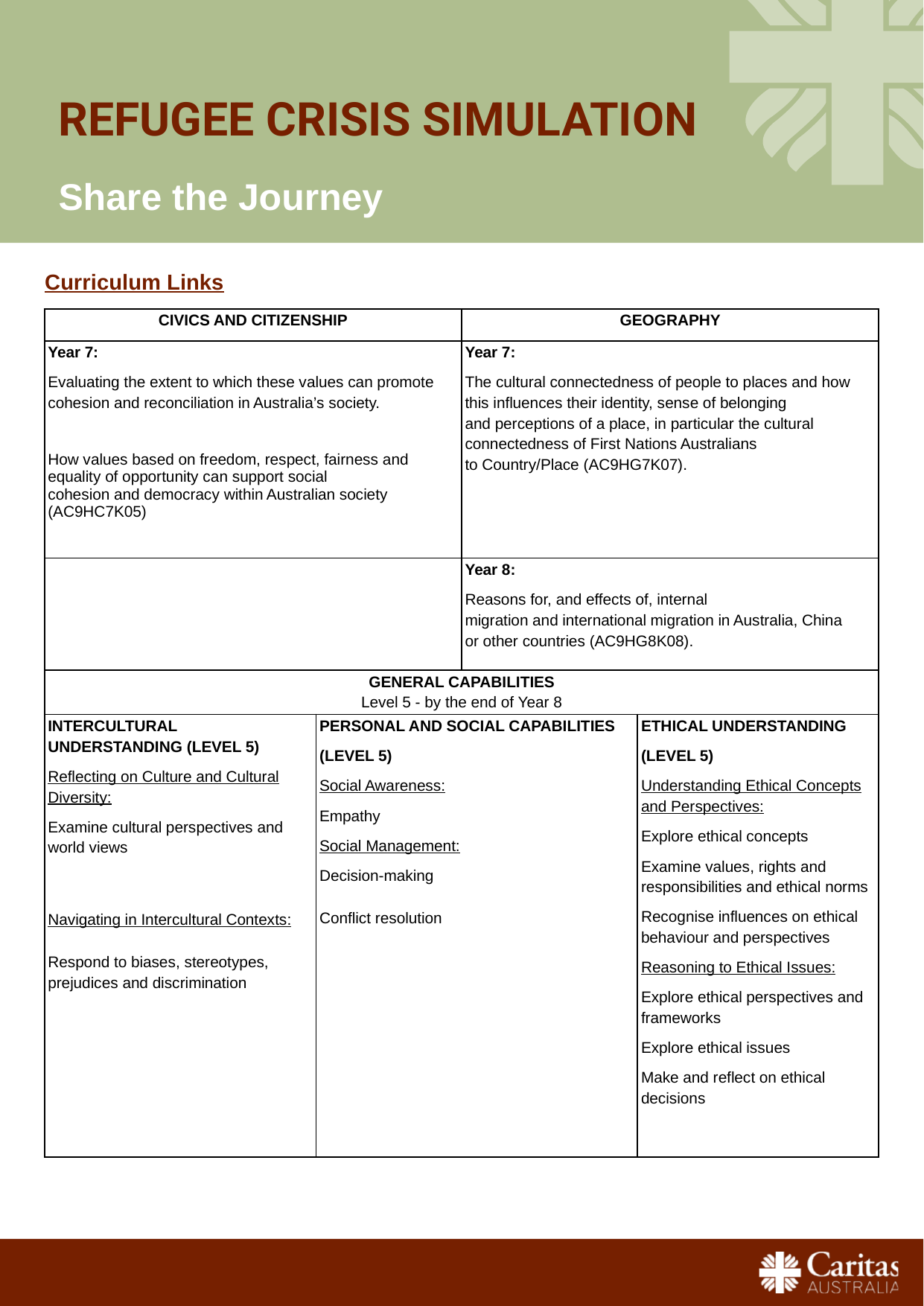

# Refugee crisis simulation
Share the Journey
Curriculum Links

| Civics and Citizenship |  | Geography |  |
| --- | --- | --- | --- |
| Year 7: Evaluating the extent to which these values can promote cohesion and reconciliation in Australia’s society.   How values based on freedom, respect, fairness and equality of opportunity can support social cohesion and democracy within Australian society (AC9HC7K05) |  | Year 7: The cultural connectedness of people to places and how this influences their identity, sense of belonging and perceptions of a place, in particular the cultural connectedness of First Nations Australians to Country/Place (AC9HG7K07). |  |
|  |  | Year 8: Reasons for, and effects of, internal migration and international migration in Australia, China or other countries (AC9HG8K08). |  |
| GENERAL CAPABILITIES Level 5 - by the end of Year 8 |  |  |  |
| Intercultural Understanding (Level 5) Reflecting on Culture and Cultural Diversity: Examine cultural perspectives and world views Navigating in Intercultural Contexts: Respond to biases, stereotypes, prejudices and discrimination | Personal and Social Capabilities (Level 5) Social Awareness: Empathy Social Management: Decision-making Conflict resolution |  | Ethical Understanding (Level 5) Understanding Ethical Concepts and Perspectives: Explore ethical concepts Examine values, rights and responsibilities and ethical norms Recognise influences on ethical behaviour and perspectives Reasoning to Ethical Issues: Explore ethical perspectives and frameworks Explore ethical issues Make and reflect on ethical decisions |